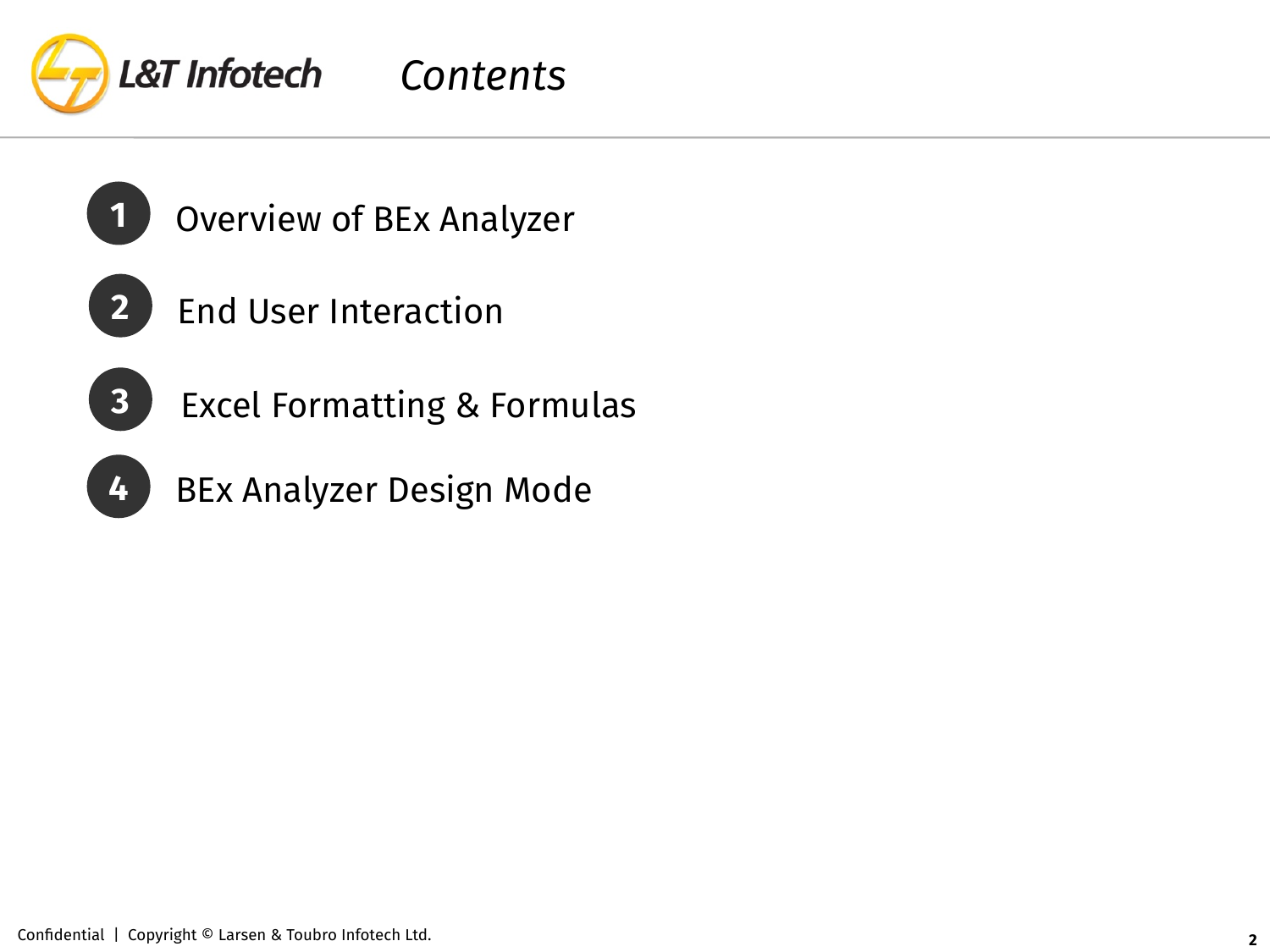

# Contents
1
Overview of BEx Analyzer
2
End User Interaction
3
Excel Formatting & Formulas
4
BEx Analyzer Design Mode
Confidential  |  Copyright © Larsen & Toubro Infotech Ltd.
2